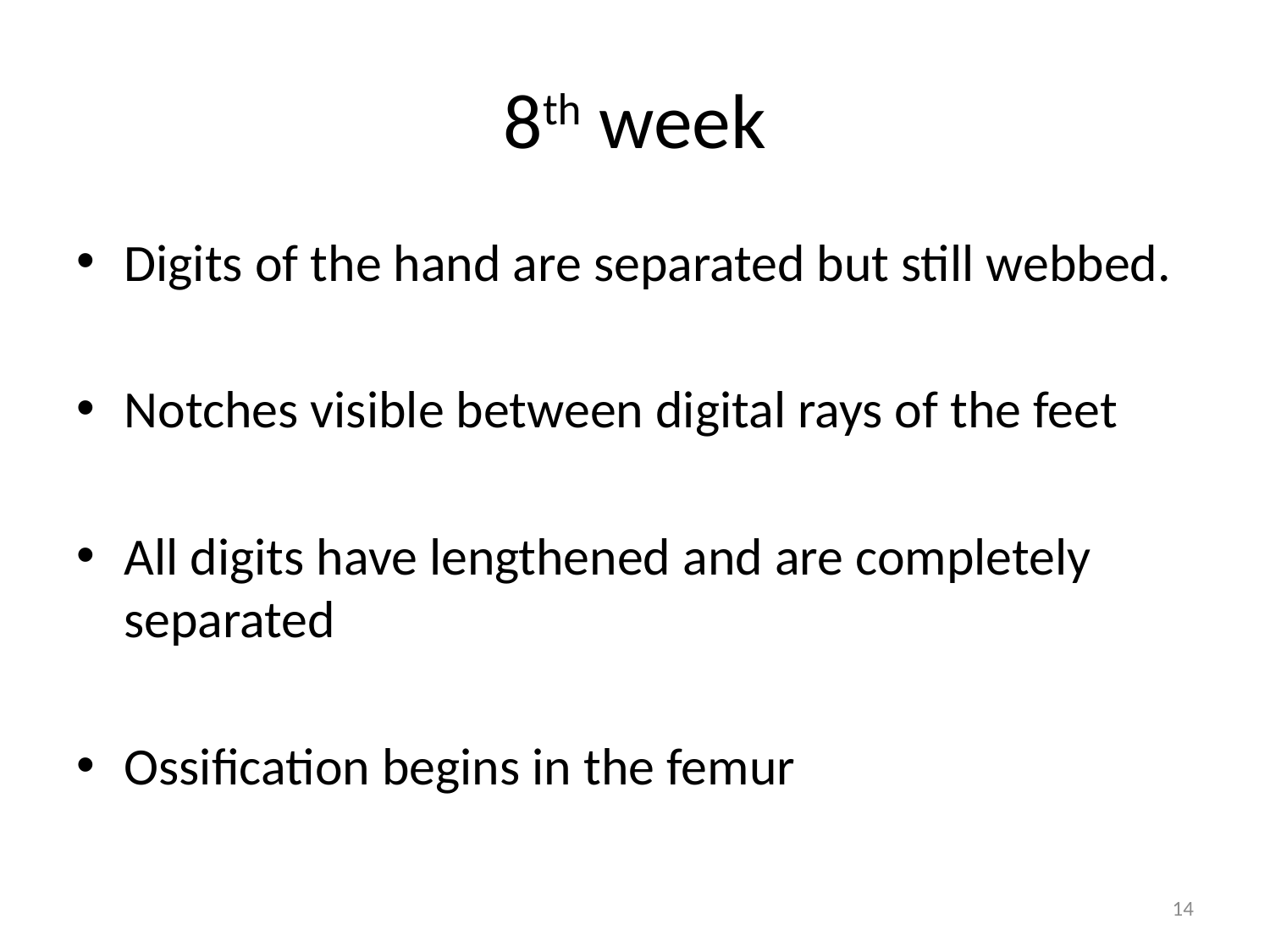

# 8th week
Digits of the hand are separated but still webbed.

Notches visible between digital rays of the feet

All digits have lengthened and are completely separated

Ossification begins in the femur
14